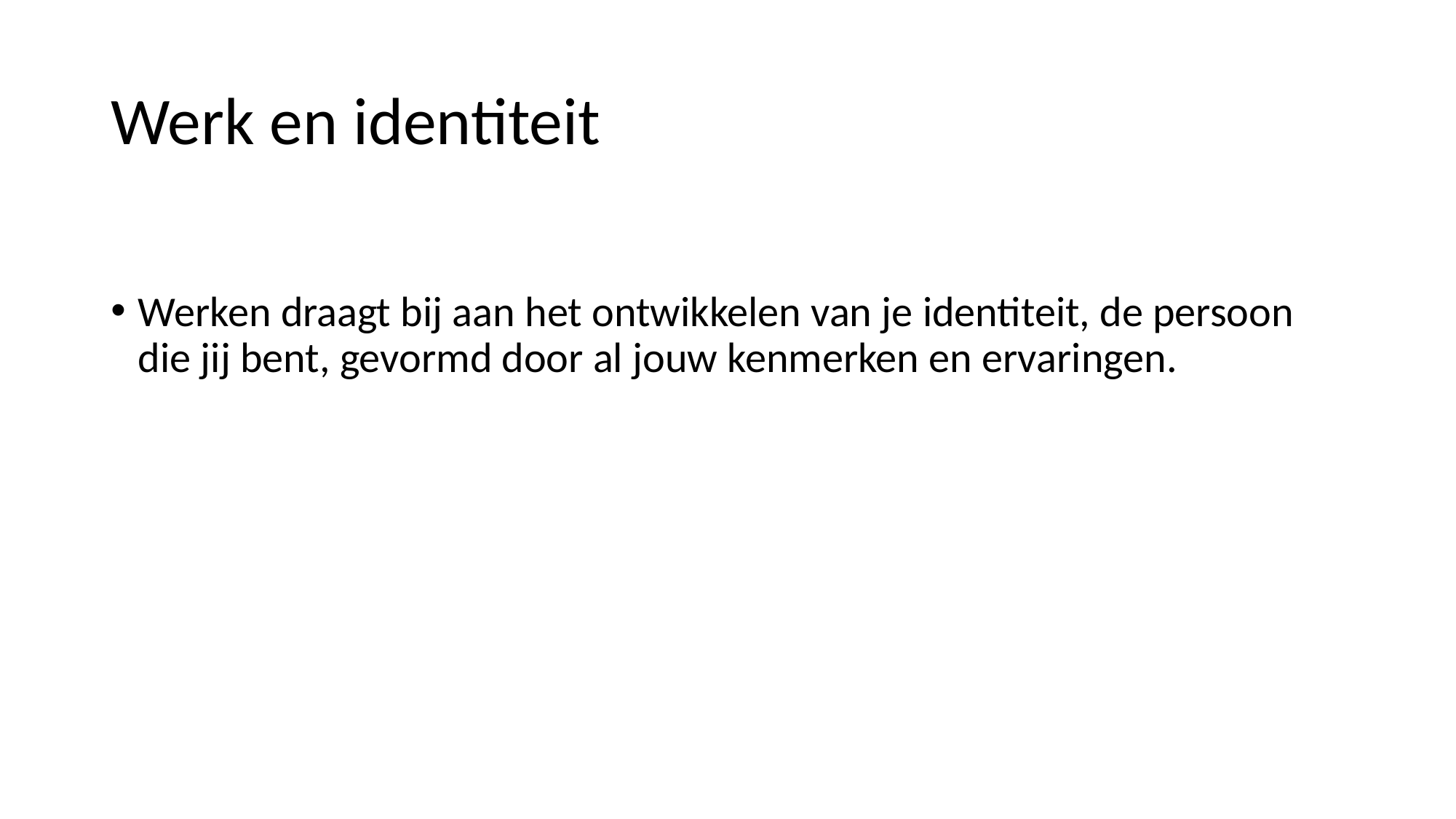

# Werk en identiteit

Werken draagt bij aan het ontwikkelen van je identiteit, de persoon die jij bent, gevormd door al jouw kenmerken en ervaringen.